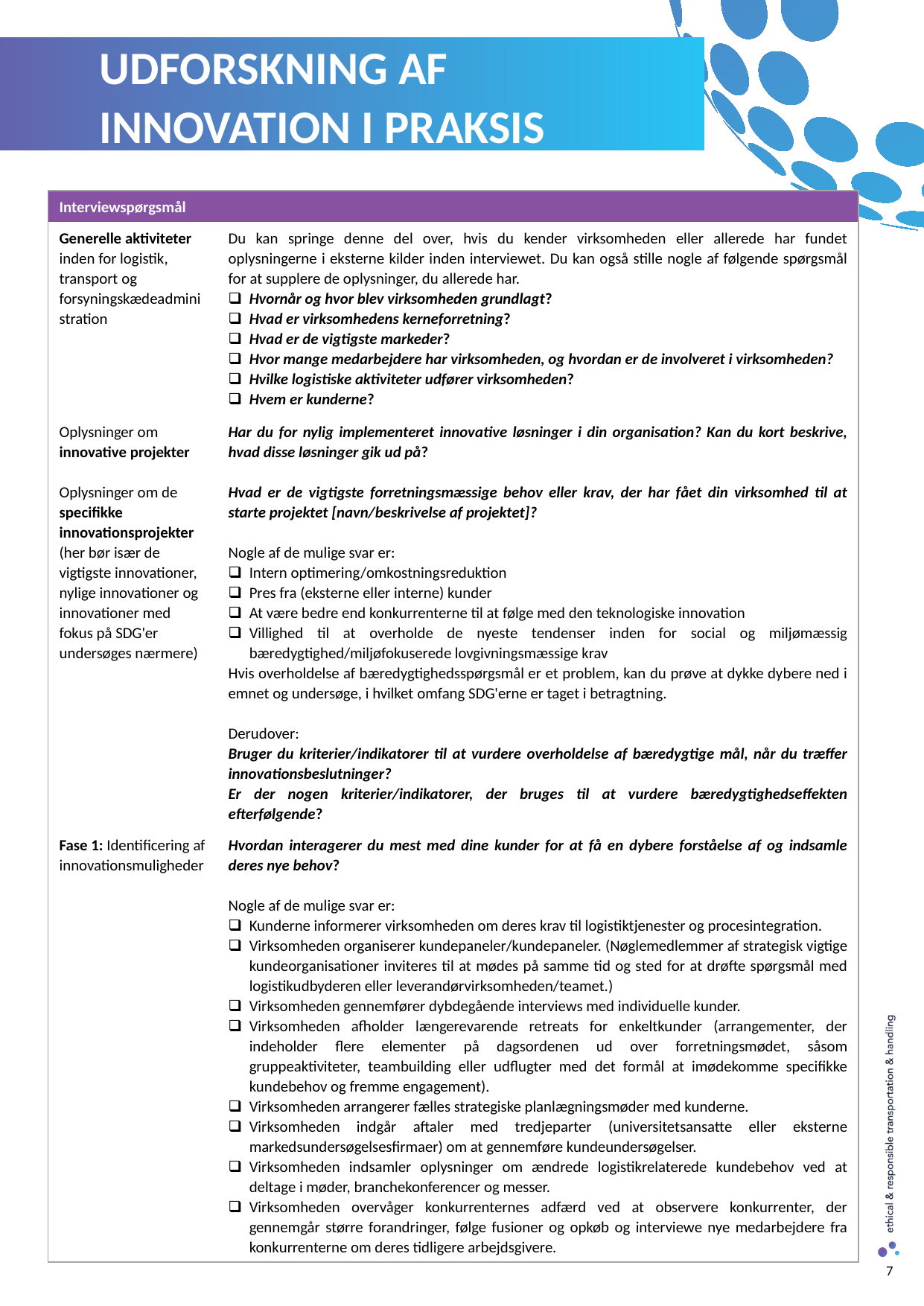

UDFORSKNING AF INNOVATION I PRAKSIS
| Interviewspørgsmål |  |
| --- | --- |
| Generelle aktiviteter inden for logistik, transport og forsyningskædeadministration | Du kan springe denne del over, hvis du kender virksomheden eller allerede har fundet oplysningerne i eksterne kilder inden interviewet. Du kan også stille nogle af følgende spørgsmål for at supplere de oplysninger, du allerede har. Hvornår og hvor blev virksomheden grundlagt? Hvad er virksomhedens kerneforretning? Hvad er de vigtigste markeder? Hvor mange medarbejdere har virksomheden, og hvordan er de involveret i virksomheden? Hvilke logistiske aktiviteter udfører virksomheden? Hvem er kunderne? |
| Oplysninger om innovative projekter | Har du for nylig implementeret innovative løsninger i din organisation? Kan du kort beskrive, hvad disse løsninger gik ud på? |
| Oplysninger om de specifikke innovationsprojekter (her bør især de vigtigste innovationer, nylige innovationer og innovationer med fokus på SDG'er undersøges nærmere) | Hvad er de vigtigste forretningsmæssige behov eller krav, der har fået din virksomhed til at starte projektet [navn/beskrivelse af projektet]?   Nogle af de mulige svar er: Intern optimering/omkostningsreduktion Pres fra (eksterne eller interne) kunder At være bedre end konkurrenterne til at følge med den teknologiske innovation Villighed til at overholde de nyeste tendenser inden for social og miljømæssig bæredygtighed/miljøfokuserede lovgivningsmæssige krav Hvis overholdelse af bæredygtighedsspørgsmål er et problem, kan du prøve at dykke dybere ned i emnet og undersøge, i hvilket omfang SDG'erne er taget i betragtning.   Derudover: Bruger du kriterier/indikatorer til at vurdere overholdelse af bæredygtige mål, når du træffer innovationsbeslutninger? Er der nogen kriterier/indikatorer, der bruges til at vurdere bæredygtighedseffekten efterfølgende? |
| Fase 1: Identificering af innovationsmuligheder | Hvordan interagerer du mest med dine kunder for at få en dybere forståelse af og indsamle deres nye behov? Nogle af de mulige svar er: Kunderne informerer virksomheden om deres krav til logistiktjenester og procesintegration. Virksomheden organiserer kundepaneler/kundepaneler. (Nøglemedlemmer af strategisk vigtige kundeorganisationer inviteres til at mødes på samme tid og sted for at drøfte spørgsmål med logistikudbyderen eller leverandørvirksomheden/teamet.) Virksomheden gennemfører dybdegående interviews med individuelle kunder. Virksomheden afholder længerevarende retreats for enkeltkunder (arrangementer, der indeholder flere elementer på dagsordenen ud over forretningsmødet, såsom gruppeaktiviteter, teambuilding eller udflugter med det formål at imødekomme specifikke kundebehov og fremme engagement). Virksomheden arrangerer fælles strategiske planlægningsmøder med kunderne. Virksomheden indgår aftaler med tredjeparter (universitetsansatte eller eksterne markedsundersøgelsesfirmaer) om at gennemføre kundeundersøgelser. Virksomheden indsamler oplysninger om ændrede logistikrelaterede kundebehov ved at deltage i møder, branchekonferencer og messer. Virksomheden overvåger konkurrenternes adfærd ved at observere konkurrenter, der gennemgår større forandringer, følge fusioner og opkøb og interviewe nye medarbejdere fra konkurrenterne om deres tidligere arbejdsgivere. |
7